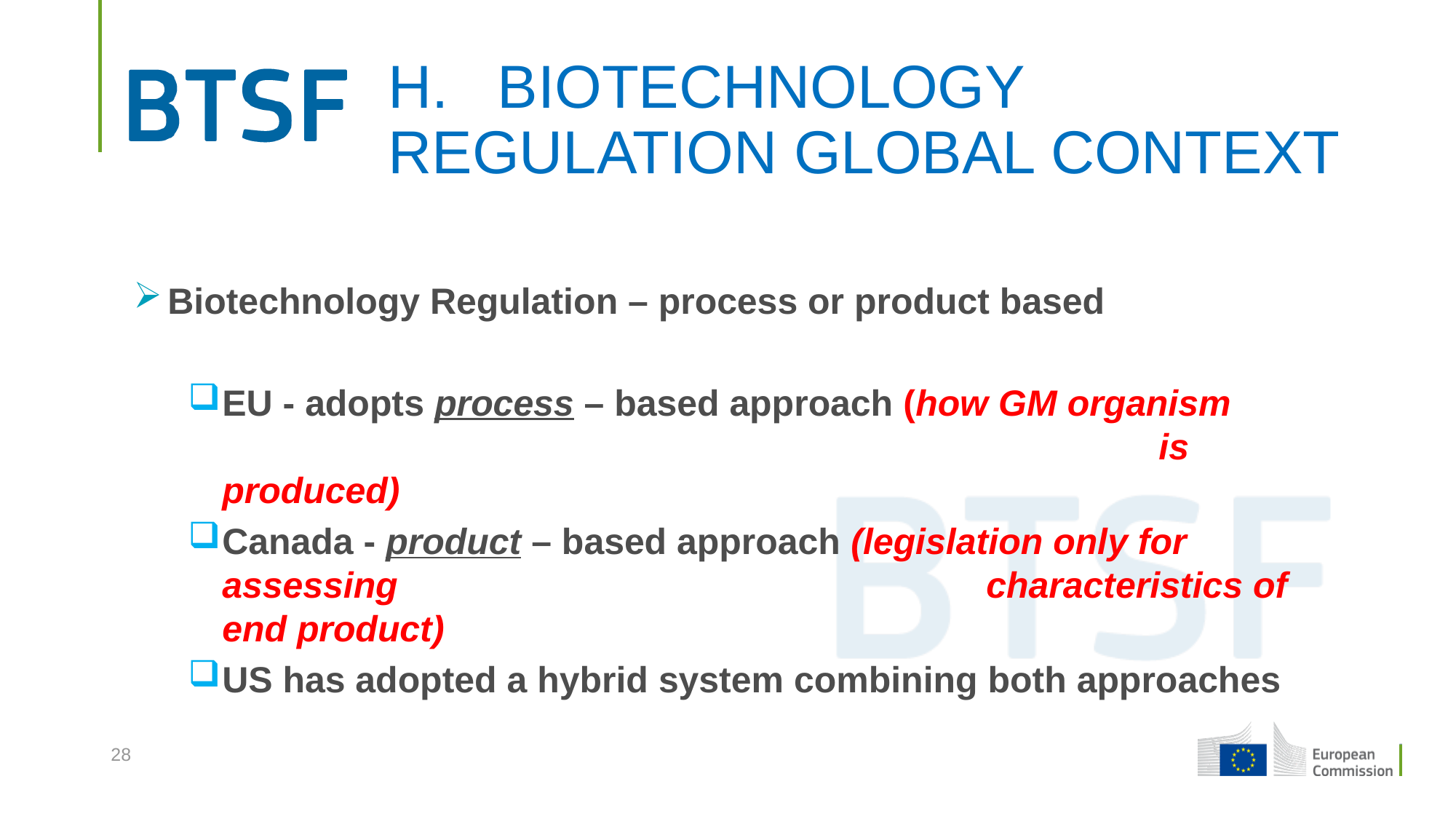

Biotechnology Regulation – process or product based

EU - adopts process – based approach (how GM organism 							                 is produced)
Canada - product – based approach (legislation only for assessing 						characteristics of end product)
US has adopted a hybrid system combining both approaches

# H.	BIOTECHNOLOGY REGULATION GLOBAL CONTEXT
28